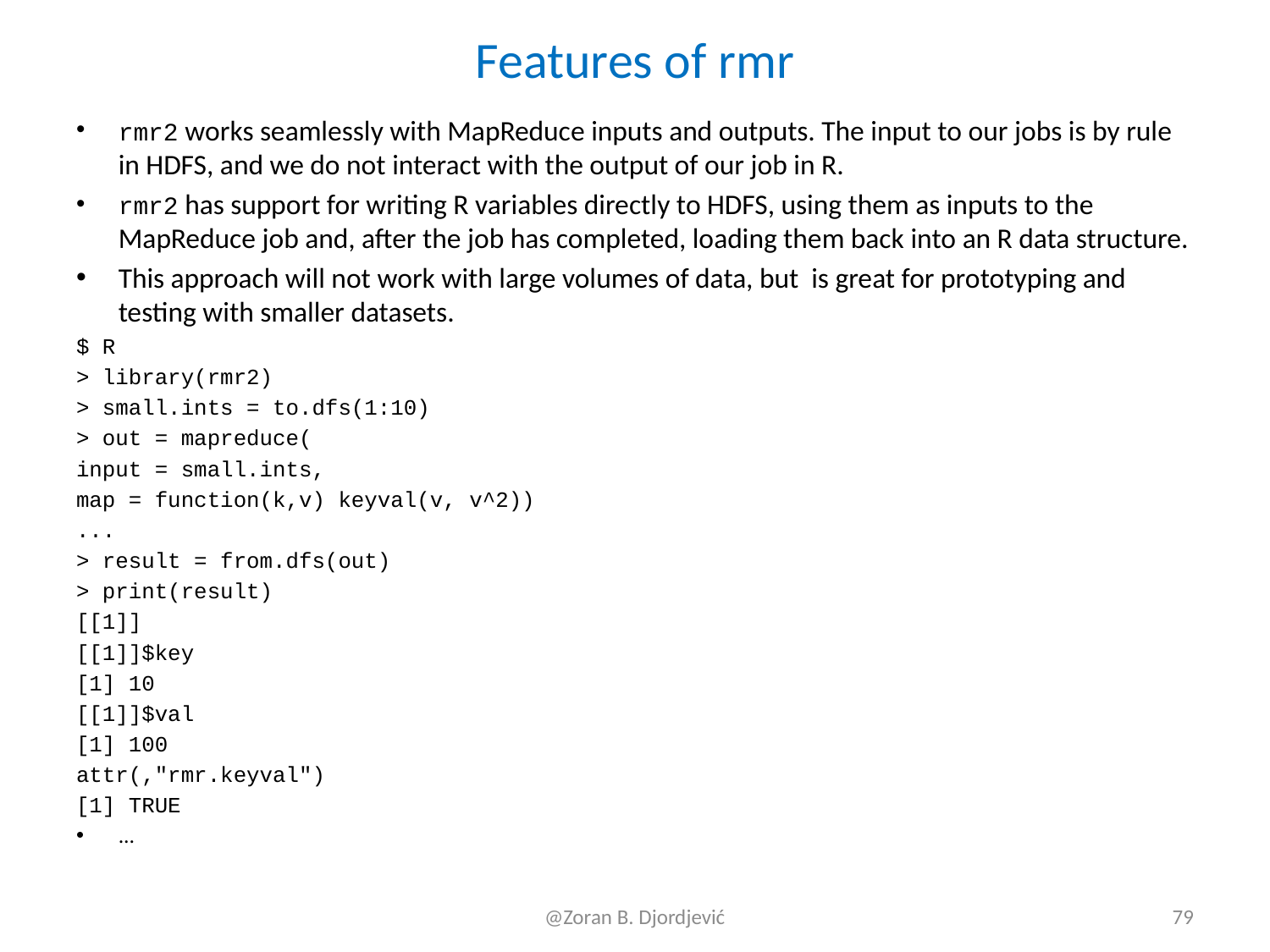

# Features of rmr
rmr2 works seamlessly with MapReduce inputs and outputs. The input to our jobs is by rule in HDFS, and we do not interact with the output of our job in R.
rmr2 has support for writing R variables directly to HDFS, using them as inputs to the MapReduce job and, after the job has completed, loading them back into an R data structure.
This approach will not work with large volumes of data, but  is great for prototyping and testing with smaller datasets.
$ R
> library(rmr2)
> small.ints = to.dfs(1:10)
> out = mapreduce(
input = small.ints,
map = function(k,v) keyval(v, v^2))
...
> result = from.dfs(out)
> print(result)
[[1]]
[[1]]$key
[1] 10
[[1]]$val
[1] 100
attr(,"rmr.keyval")
[1] TRUE
...
@Zoran B. Djordjević
79